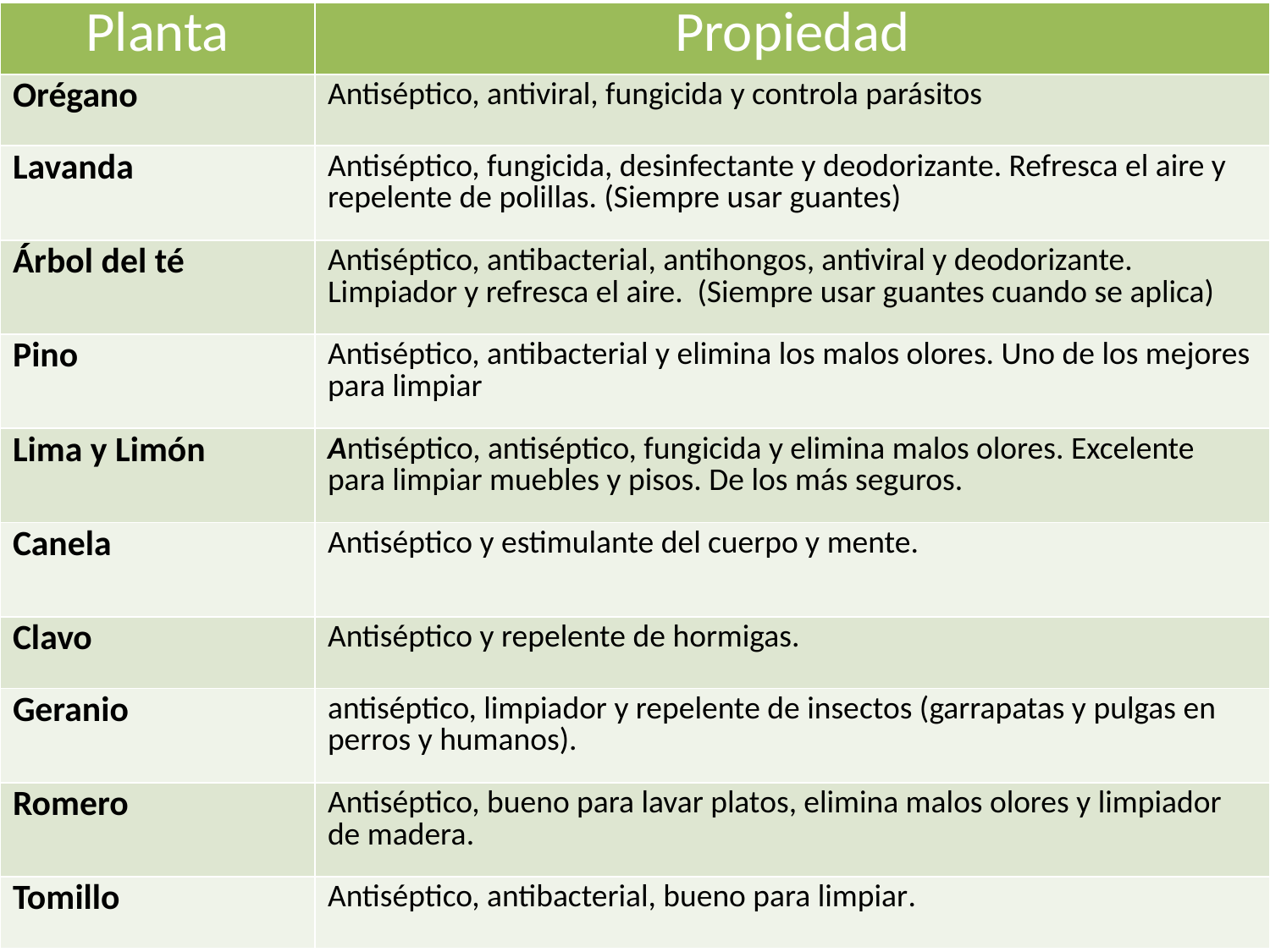

| Planta | Propiedad |
| --- | --- |
| Orégano | Antiséptico, antiviral, fungicida y controla parásitos |
| Lavanda | Antiséptico, fungicida, desinfectante y deodorizante. Refresca el aire y repelente de polillas. (Siempre usar guantes) |
| Árbol del té | Antiséptico, antibacterial, antihongos, antiviral y deodorizante. Limpiador y refresca el aire. (Siempre usar guantes cuando se aplica) |
| Pino | Antiséptico, antibacterial y elimina los malos olores. Uno de los mejores para limpiar |
| Lima y Limón | Antiséptico, antiséptico, fungicida y elimina malos olores. Excelente para limpiar muebles y pisos. De los más seguros. |
| Canela | Antiséptico y estimulante del cuerpo y mente. |
| Clavo | Antiséptico y repelente de hormigas. |
| Geranio | antiséptico, limpiador y repelente de insectos (garrapatas y pulgas en perros y humanos). |
| Romero | Antiséptico, bueno para lavar platos, elimina malos olores y limpiador de madera. |
| Tomillo | Antiséptico, antibacterial, bueno para limpiar. |